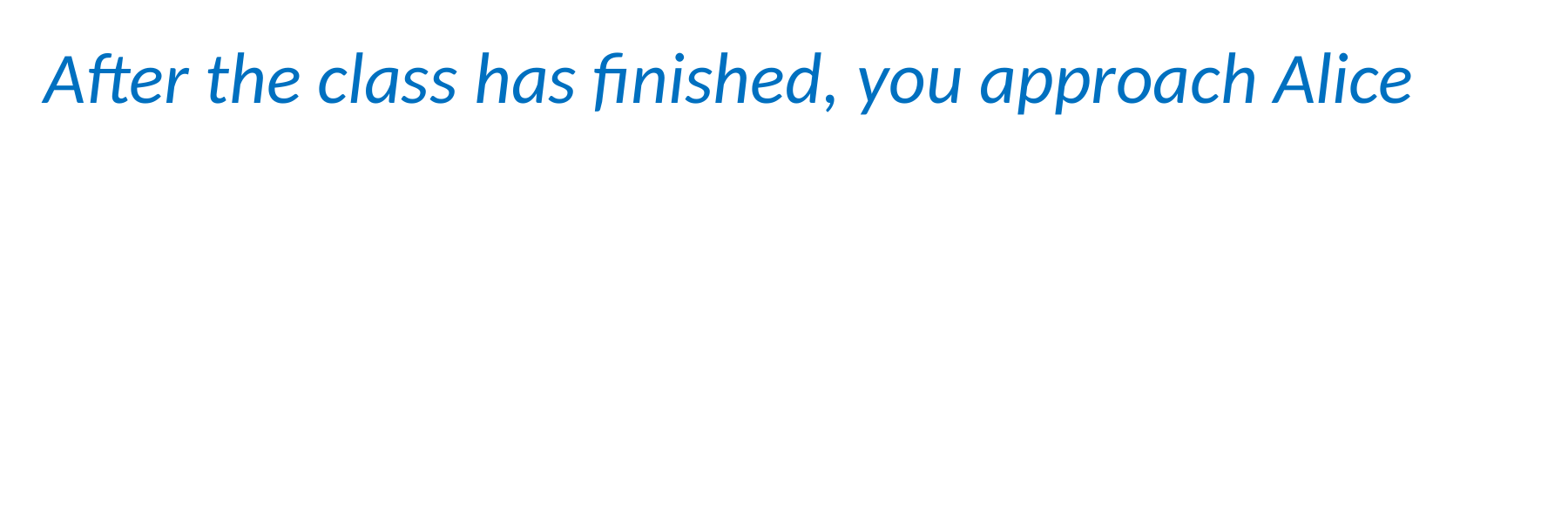

After the class has finished, you approach Alice